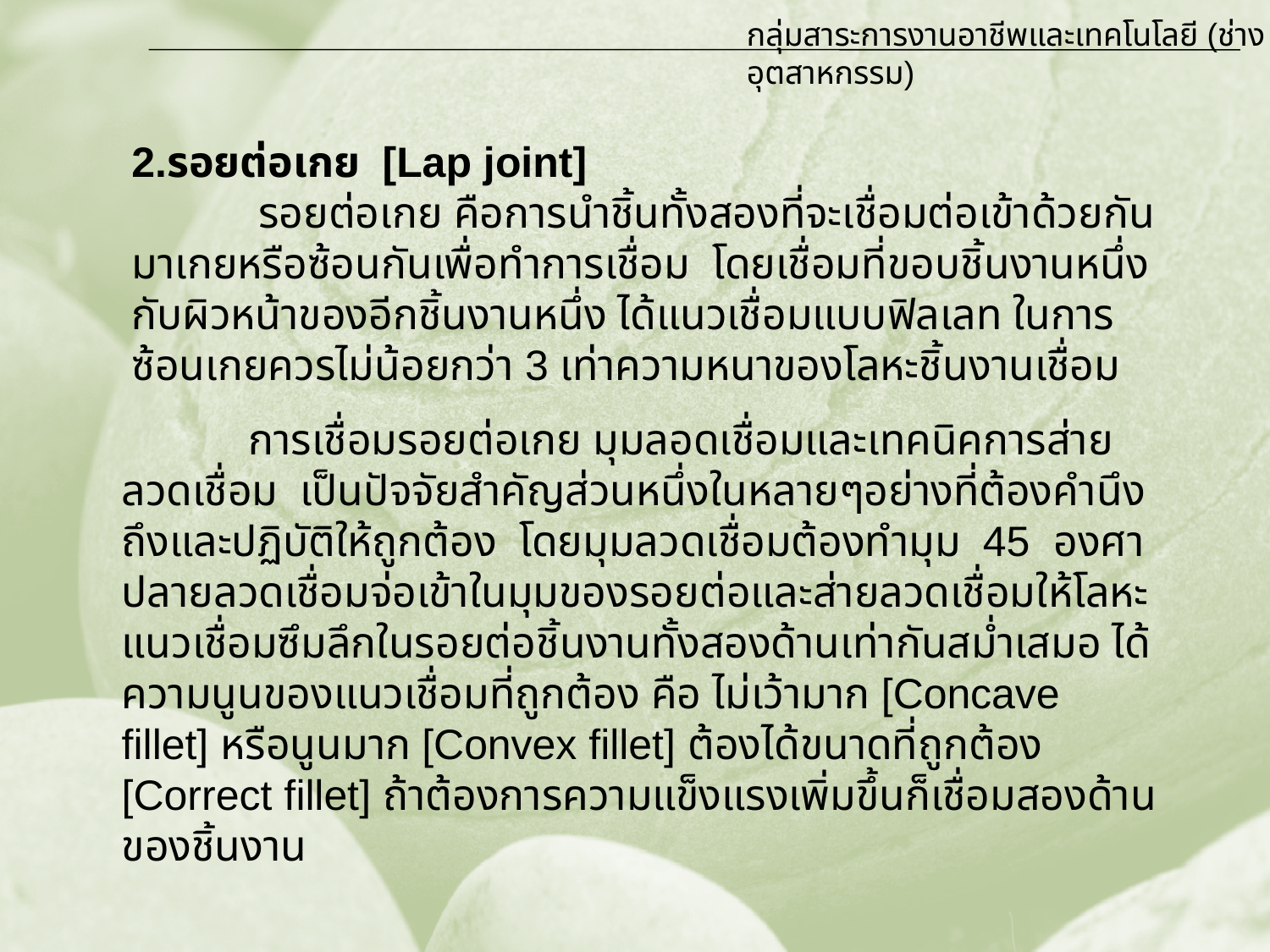

กลุ่มสาระการงานอาชีพและเทคโนโลยี (ช่างอุตสาหกรรม)
2.รอยต่อเกย  [Lap joint]
	รอยต่อเกย คือการนำชิ้นทั้งสองที่จะเชื่อมต่อเข้าด้วยกันมาเกยหรือซ้อนกันเพื่อทำการเชื่อม  โดยเชื่อมที่ขอบชิ้นงานหนึ่งกับผิวหน้าของอีกชิ้นงานหนึ่ง ได้แนวเชื่อมแบบฟิลเลท ในการซ้อนเกยควรไม่น้อยกว่า 3 เท่าความหนาของโลหะชิ้นงานเชื่อม

	การเชื่อมรอยต่อเกย มุมลอดเชื่อมและเทคนิคการส่ายลวดเชื่อม  เป็นปัจจัยสำคัญส่วนหนึ่งในหลายๆอย่างที่ต้องคำนึงถึงและปฏิบัติให้ถูกต้อง  โดยมุมลวดเชื่อมต้องทำมุม  45  องศา ปลายลวดเชื่อมจ่อเข้าในมุมของรอยต่อและส่ายลวดเชื่อมให้โลหะแนวเชื่อมซึมลึกในรอยต่อชิ้นงานทั้งสองด้านเท่ากันสม่ำเสมอ ได้ความนูนของแนวเชื่อมที่ถูกต้อง คือ ไม่เว้ามาก [Concave fillet] หรือนูนมาก [Convex fillet] ต้องได้ขนาดที่ถูกต้อง [Correct fillet] ถ้าต้องการความแข็งแรงเพิ่มขึ้นก็เชื่อมสองด้านของชิ้นงาน